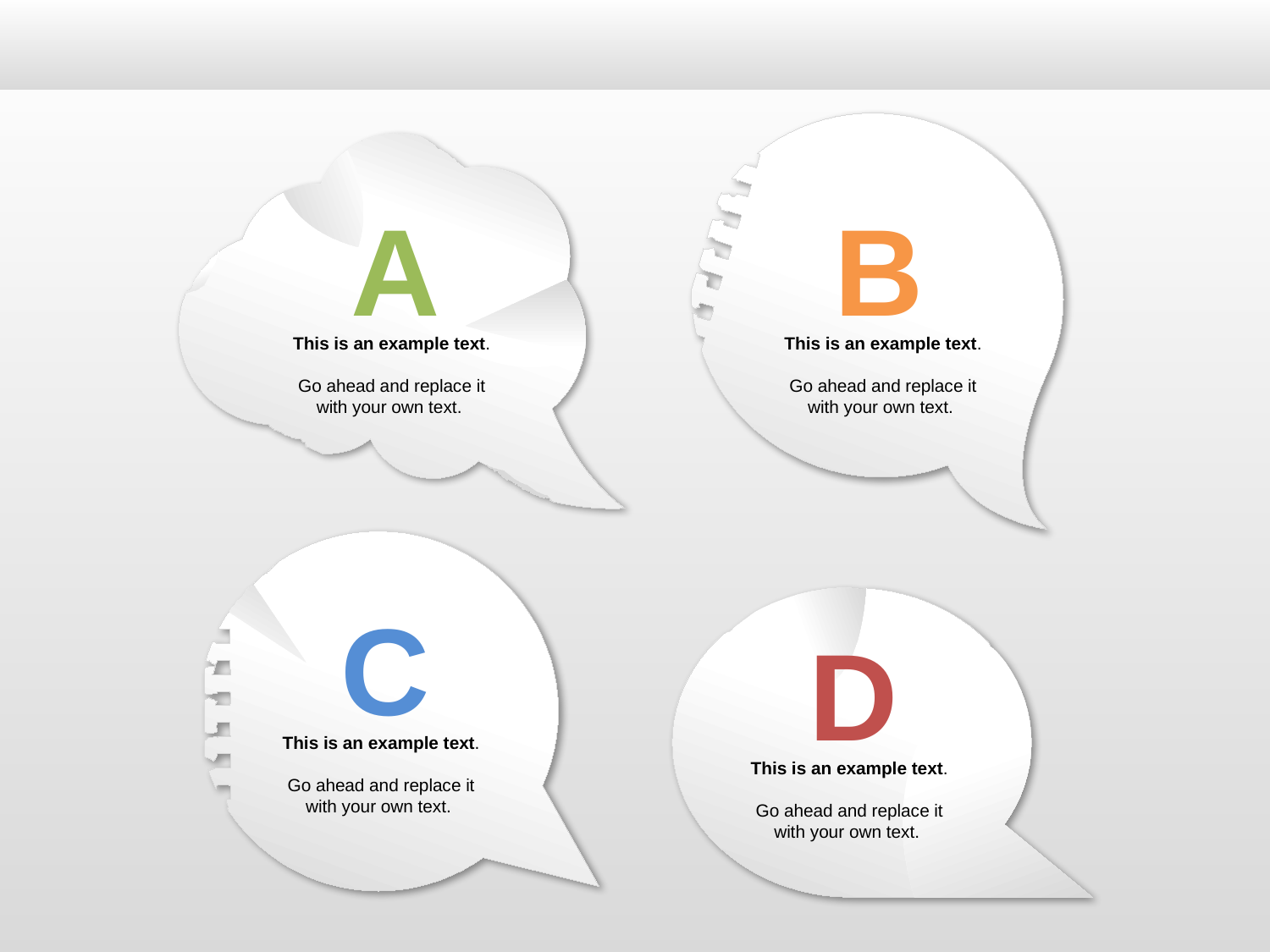

A
B
This is an example text.

Go ahead and replace it with your own text.
This is an example text.

Go ahead and replace it with your own text.

C

D
This is an example text.

Go ahead and replace it with your own text.
This is an example text.

Go ahead and replace it with your own text.